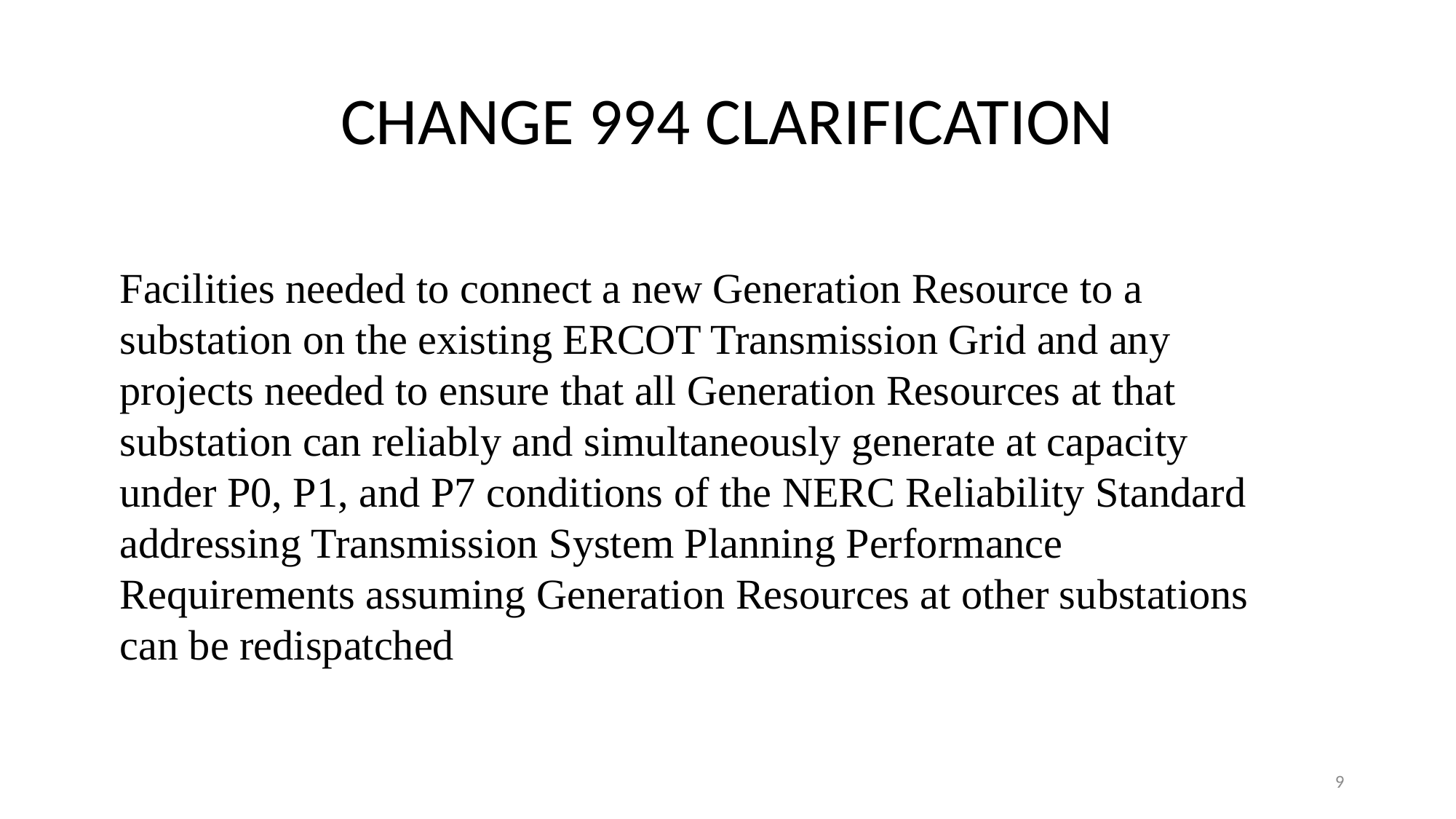

# CHANGE 994 CLARIFICATION
Facilities needed to connect a new Generation Resource to a substation on the existing ERCOT Transmission Grid and any projects needed to ensure that all Generation Resources at that substation can reliably and simultaneously generate at capacity under P0, P1, and P7 conditions of the NERC Reliability Standard addressing Transmission System Planning Performance Requirements assuming Generation Resources at other substations can be redispatched

9